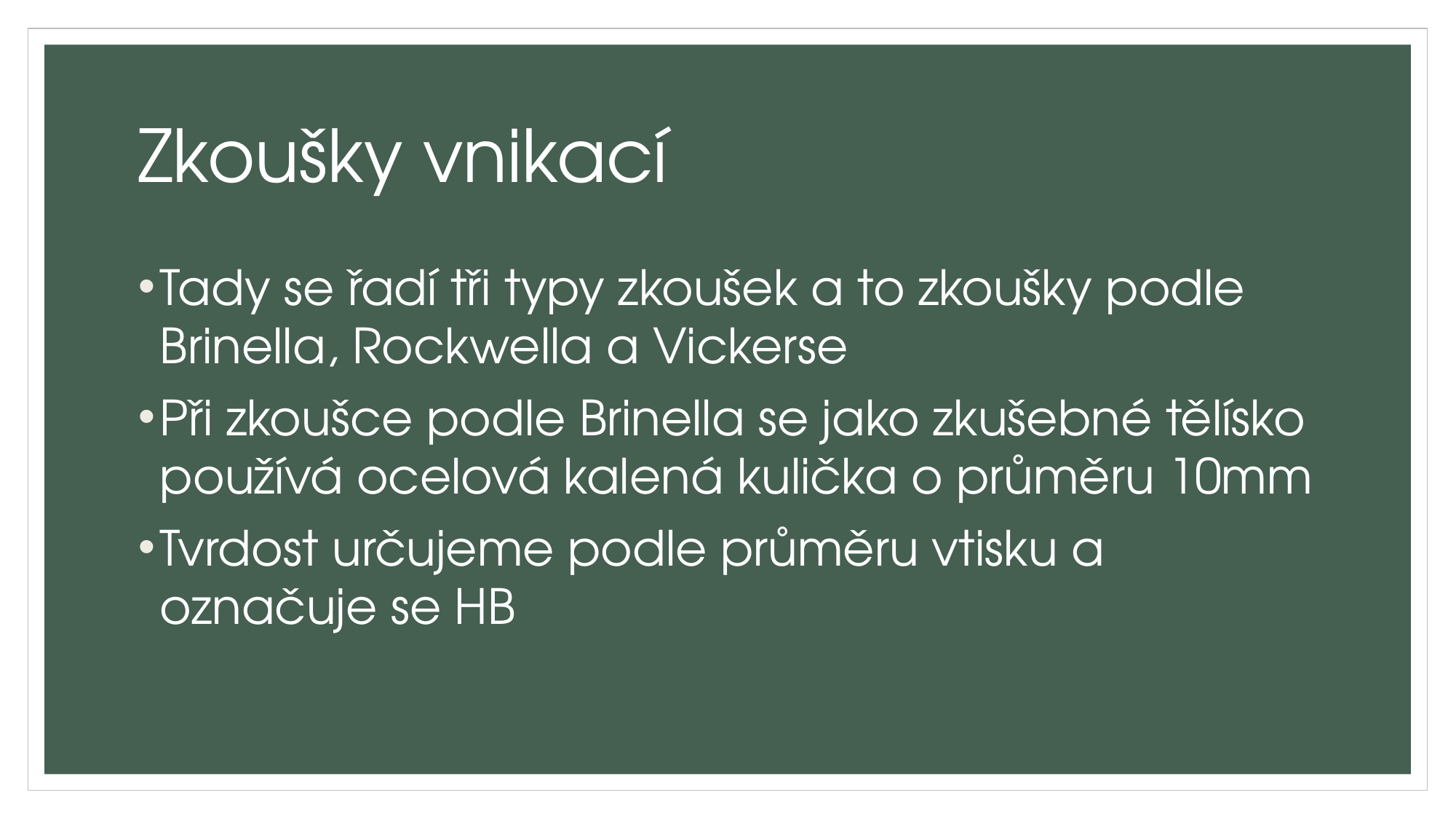

# Zkoušky vnikací
Tady se řadí tři typy zkoušek a to zkoušky podle Brinella, Rockwella a Vickerse
Při zkoušce podle Brinella se jako zkušebné tělísko používá ocelová kalená kulička o průměru 10mm
Tvrdost určujeme podle průměru vtisku a označuje se HB